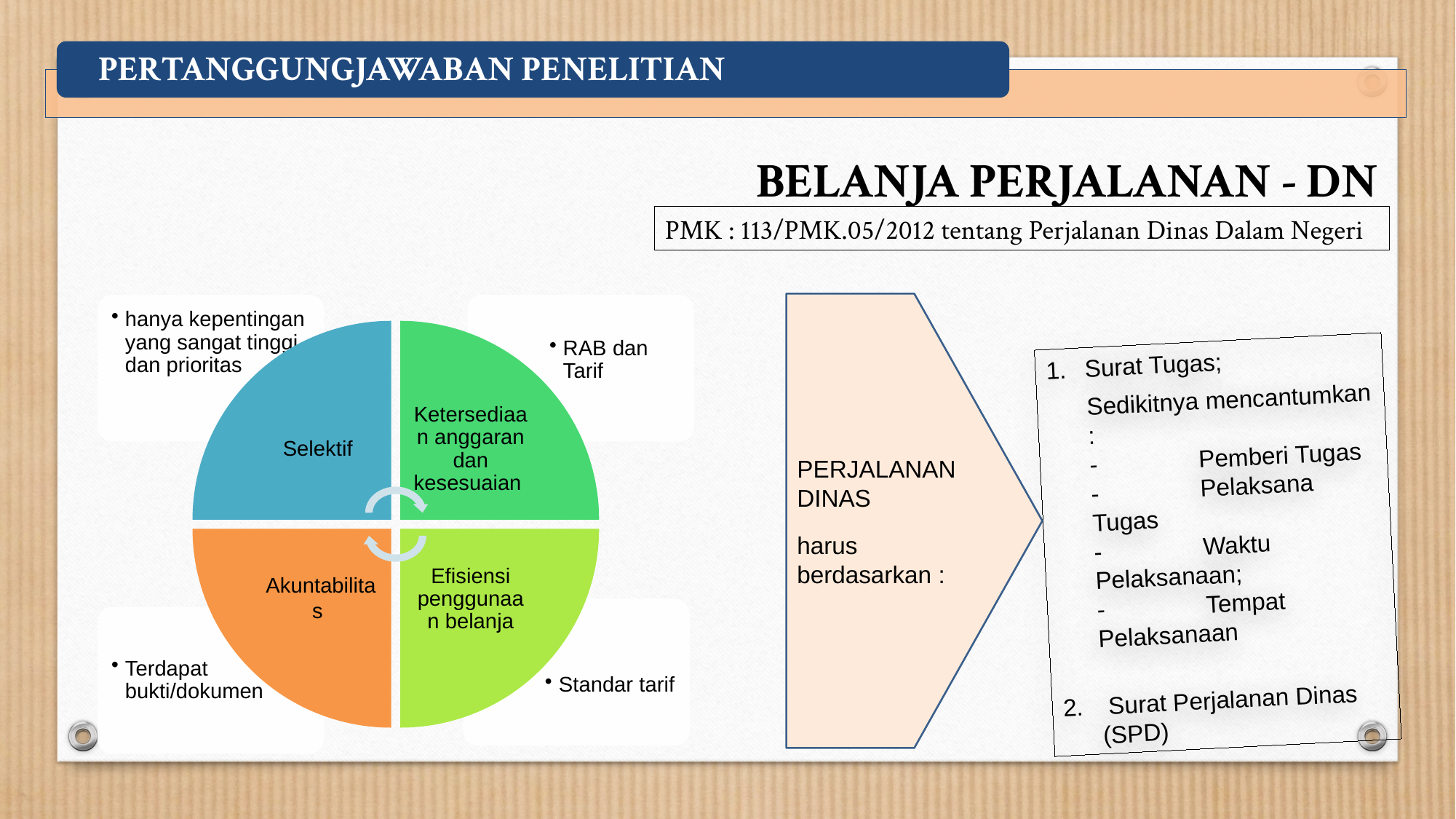

PERTANGGUNGJAWABAN PENELITIAN
BELANJA PERJALANAN - DN
PMK : 113/PMK.05/2012 tentang Perjalanan Dinas Dalam Negeri
PERJALANAN DINAS
harus berdasarkan :

Standar tarif
Terdapat bukti/dokumen

RAB dan Tarif
hanya kepentingan yang sangat tinggi dan prioritas
Selektif
Ketersediaan anggaran dan kesesuaian
Efisiensi penggunaan belanja
Akuntabilitas
1.	Surat Tugas;
	Sedikitnya mencantumkan :
	-	Pemberi Tugas
	-	Pelaksana Tugas
	-	Waktu Pelaksanaan;
	-	Tempat Pelaksanaan

2.	 Surat Perjalanan Dinas (SPD)